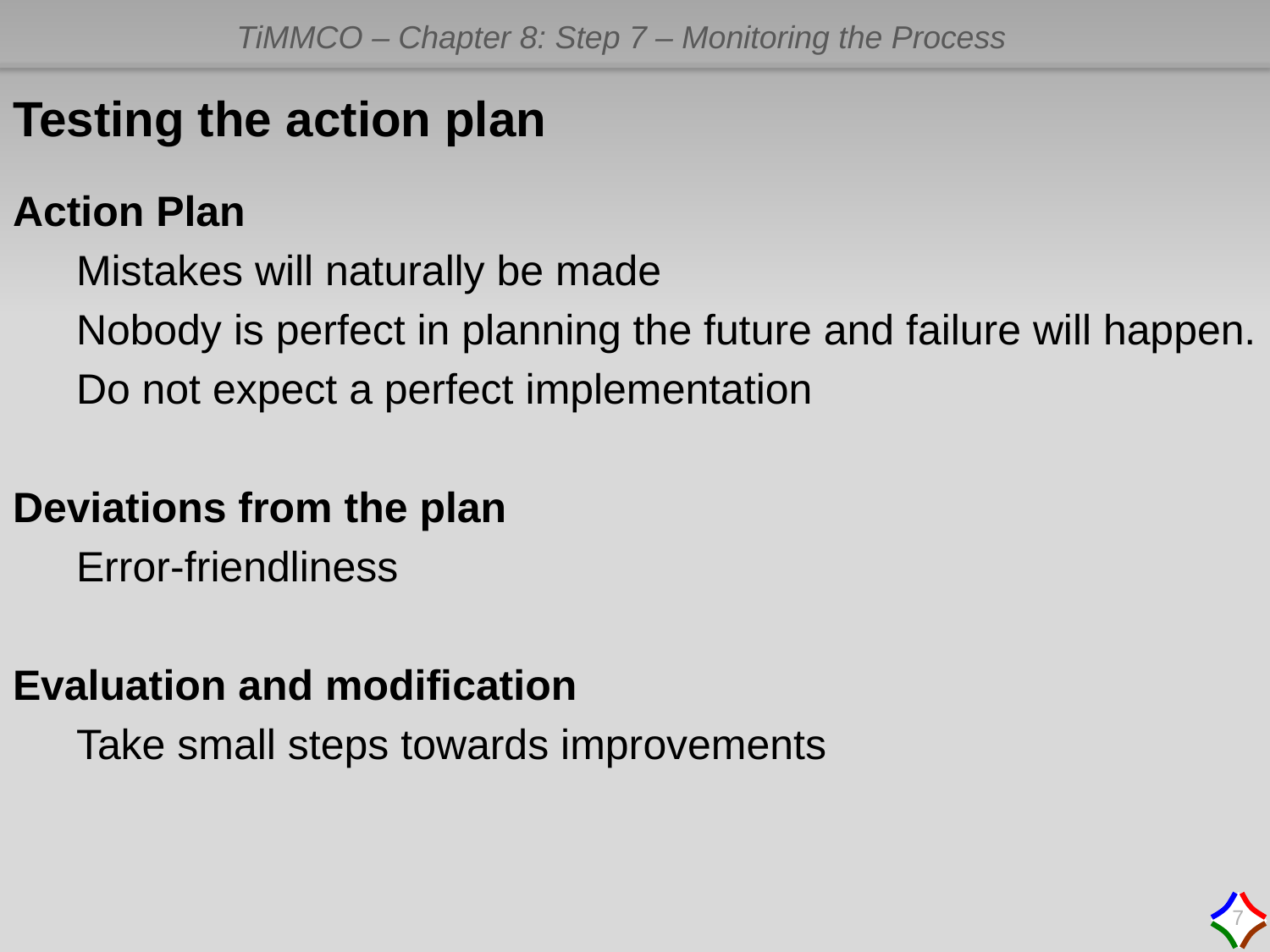

# Testing the action plan
Action Plan
Mistakes will naturally be made
Nobody is perfect in planning the future and failure will happen.
Do not expect a perfect implementation

Deviations from the plan
Error-friendliness

Evaluation and modification
Take small steps towards improvements

7